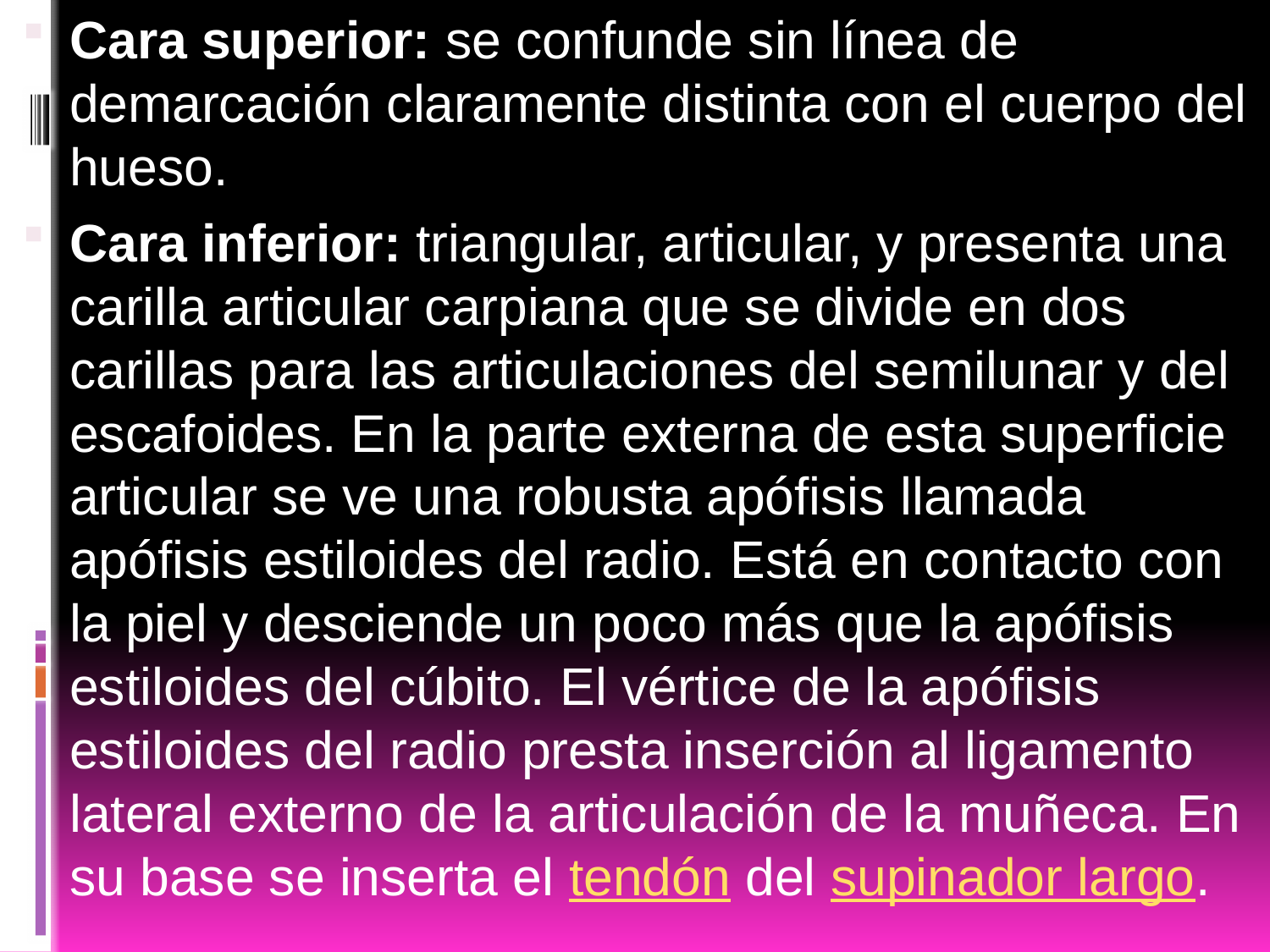

Cara superior: se confunde sin línea de demarcación claramente distinta con el cuerpo del hueso.
Cara inferior: triangular, articular, y presenta una carilla articular carpiana que se divide en dos carillas para las articulaciones del semilunar y del escafoides. En la parte externa de esta superficie articular se ve una robusta apófisis llamada apófisis estiloides del radio. Está en contacto con la piel y desciende un poco más que la apófisis estiloides del cúbito. El vértice de la apófisis estiloides del radio presta inserción al ligamento lateral externo de la articulación de la muñeca. En su base se inserta el tendón del supinador largo.